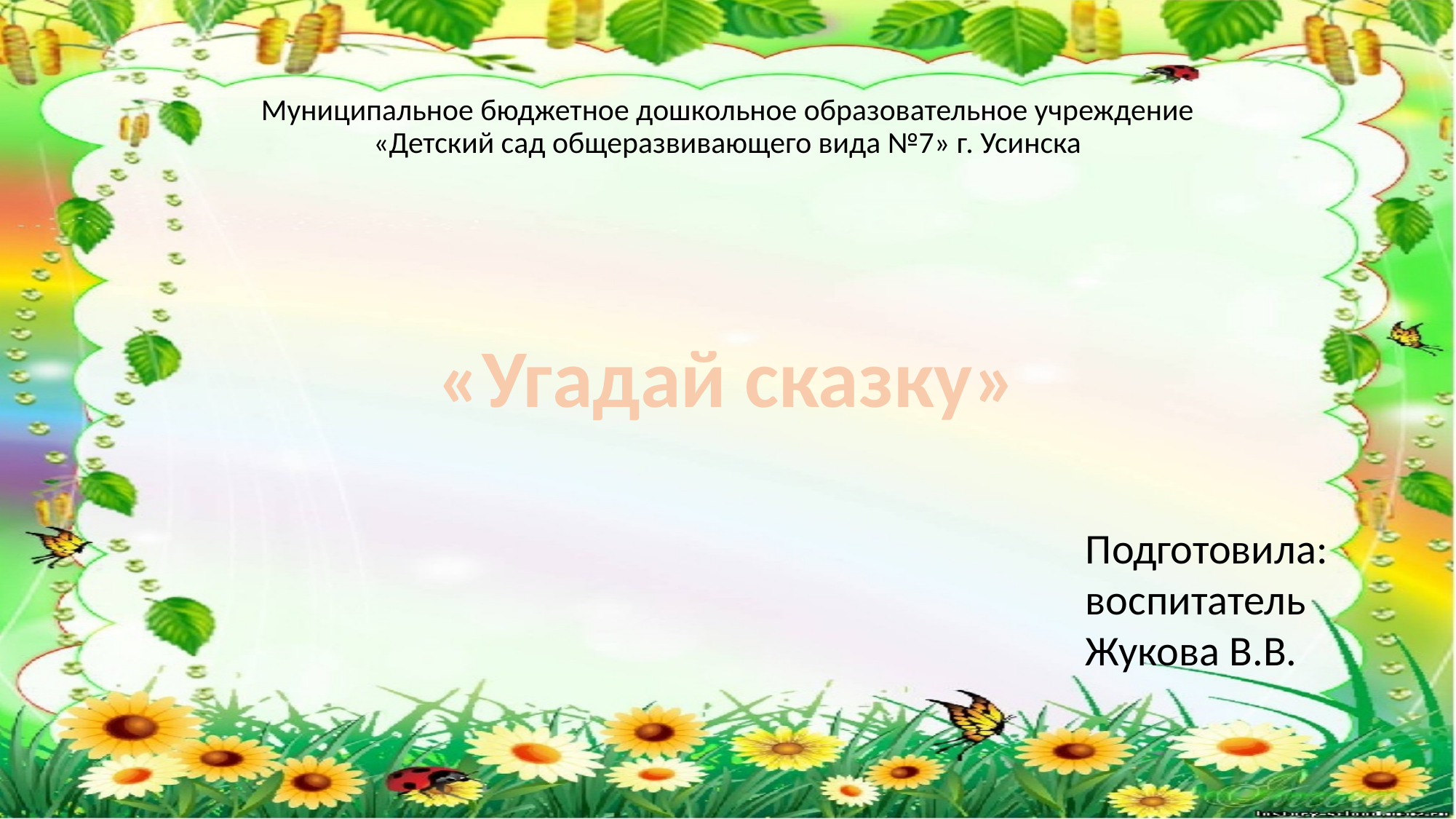

# Муниципальное бюджетное дошкольное образовательное учреждение «Детский сад общеразвивающего вида №7» г. Усинска
«Угадай сказку»
Подготовила:
воспитатель
Жукова В.В.